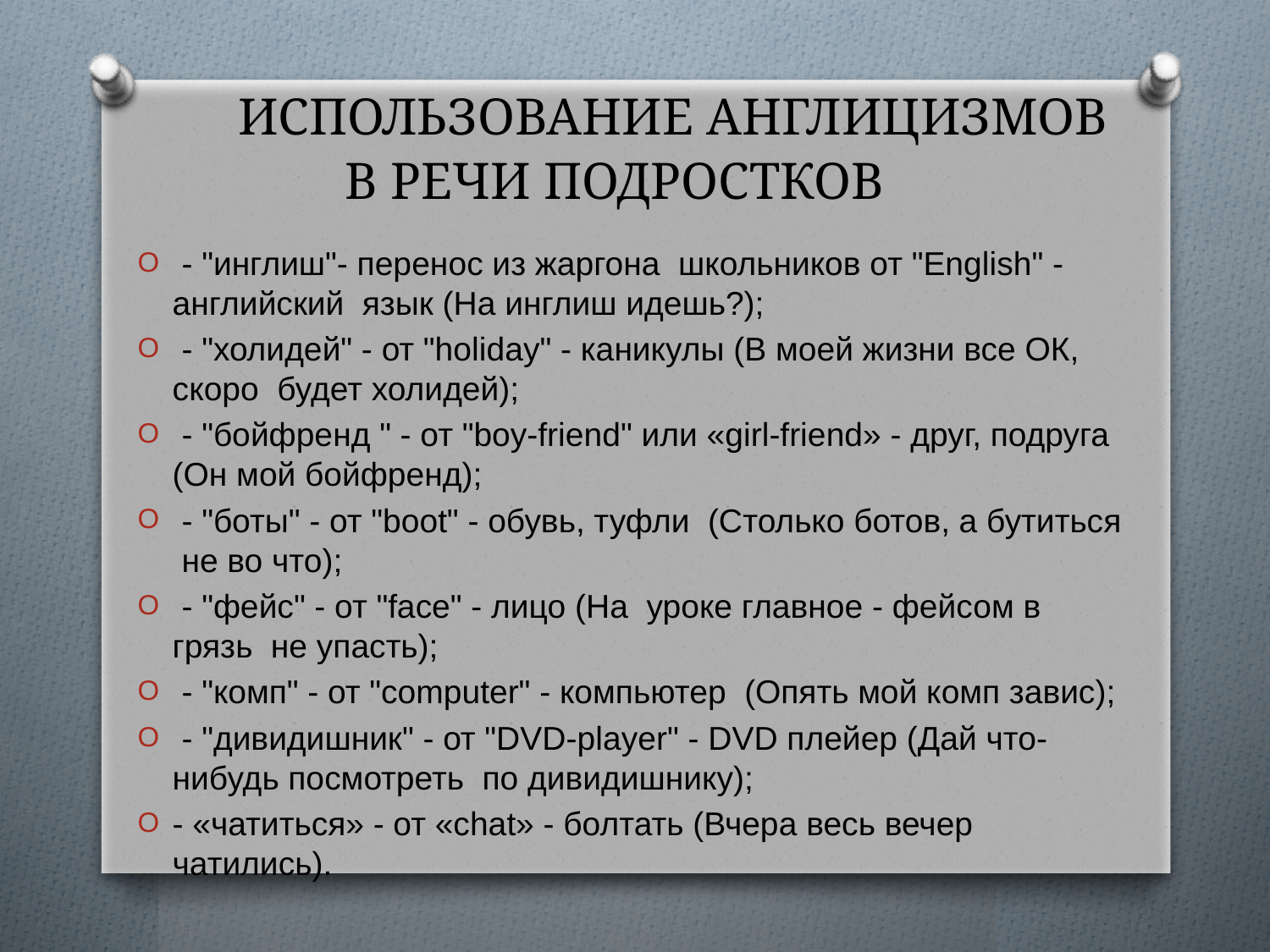

# ИСПОЛЬЗОВАНИЕ АНГЛИЦИЗМОВ В РЕЧИ ПОДРОСТКОВ
 - "инглиш"- перенос из жаргона  школьников от "English" - английский  язык (На инглиш идешь?);
 - "холидей" - от "holiday" - каникулы (В моей жизни все ОК, скоро  будет холидей);
 - "бойфренд " - от "boy-friend" или «girl-friend» - друг, подруга (Он мой бойфренд);
 - "боты" - от "boot" - обувь, туфли  (Столько ботов, а бутиться  не во что);
 - "фейс" - от "face" - лицо (На  уроке главное - фейсом в грязь  не упасть);
 - "комп" - от "computer" - компьютер  (Опять мой комп завис);
 - "дивидишник" - от "DVD-player" - DVD плейер (Дай что-нибудь посмотреть  по дивидишнику);
- «чатиться» - от «chat» - болтать (Вчера весь вечер чатились).